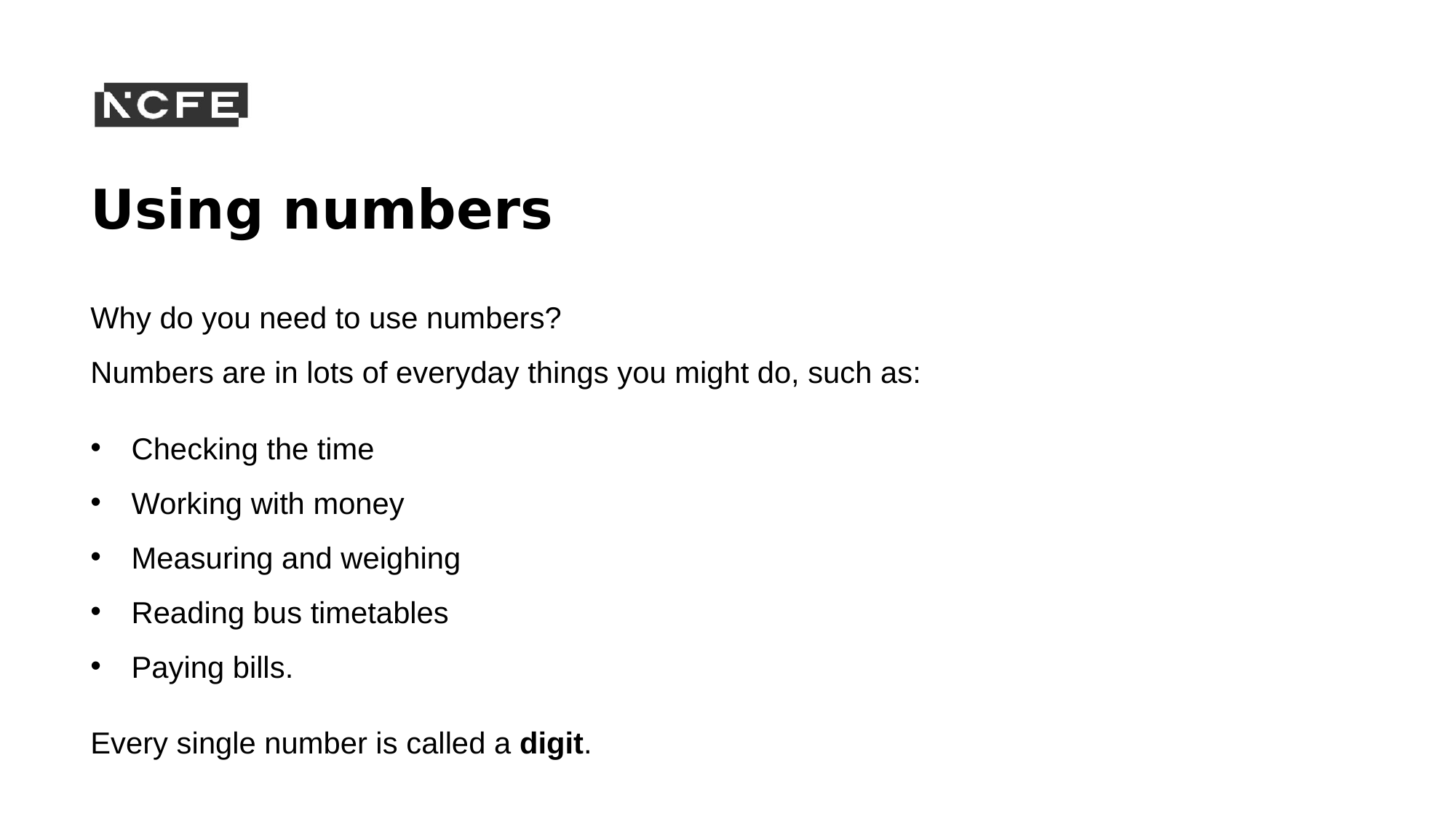

# Using numbers
Why do you need to use numbers?
Numbers are in lots of everyday things you might do, such as:

Checking the time
Working with money
Measuring and weighing
Reading bus timetables
Paying bills.

Every single number is called a digit.